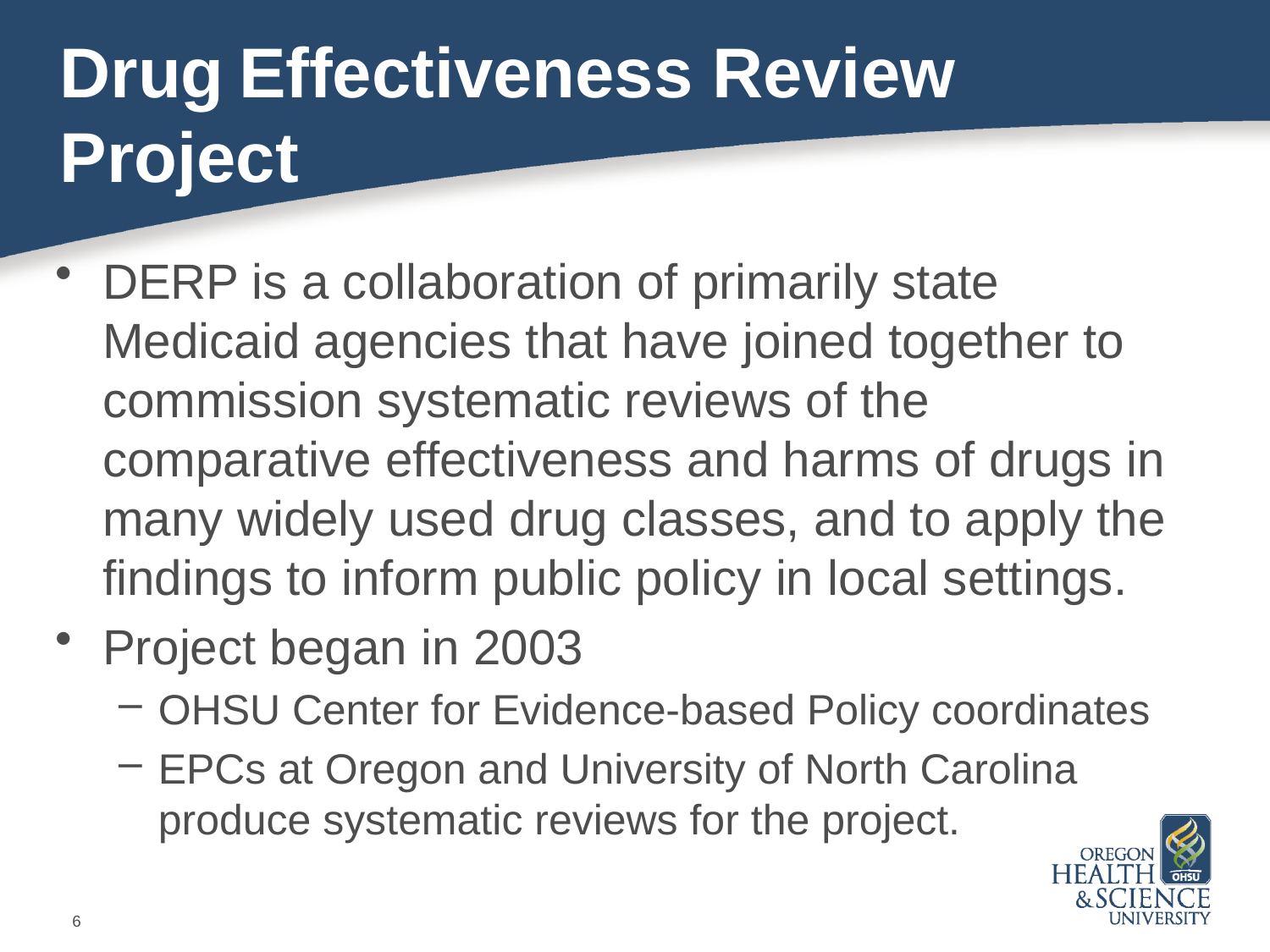

# Drug Effectiveness Review Project
DERP is a collaboration of primarily state Medicaid agencies that have joined together to commission systematic reviews of the comparative effectiveness and harms of drugs in many widely used drug classes, and to apply the findings to inform public policy in local settings.
Project began in 2003
OHSU Center for Evidence-based Policy coordinates
EPCs at Oregon and University of North Carolina produce systematic reviews for the project.
6